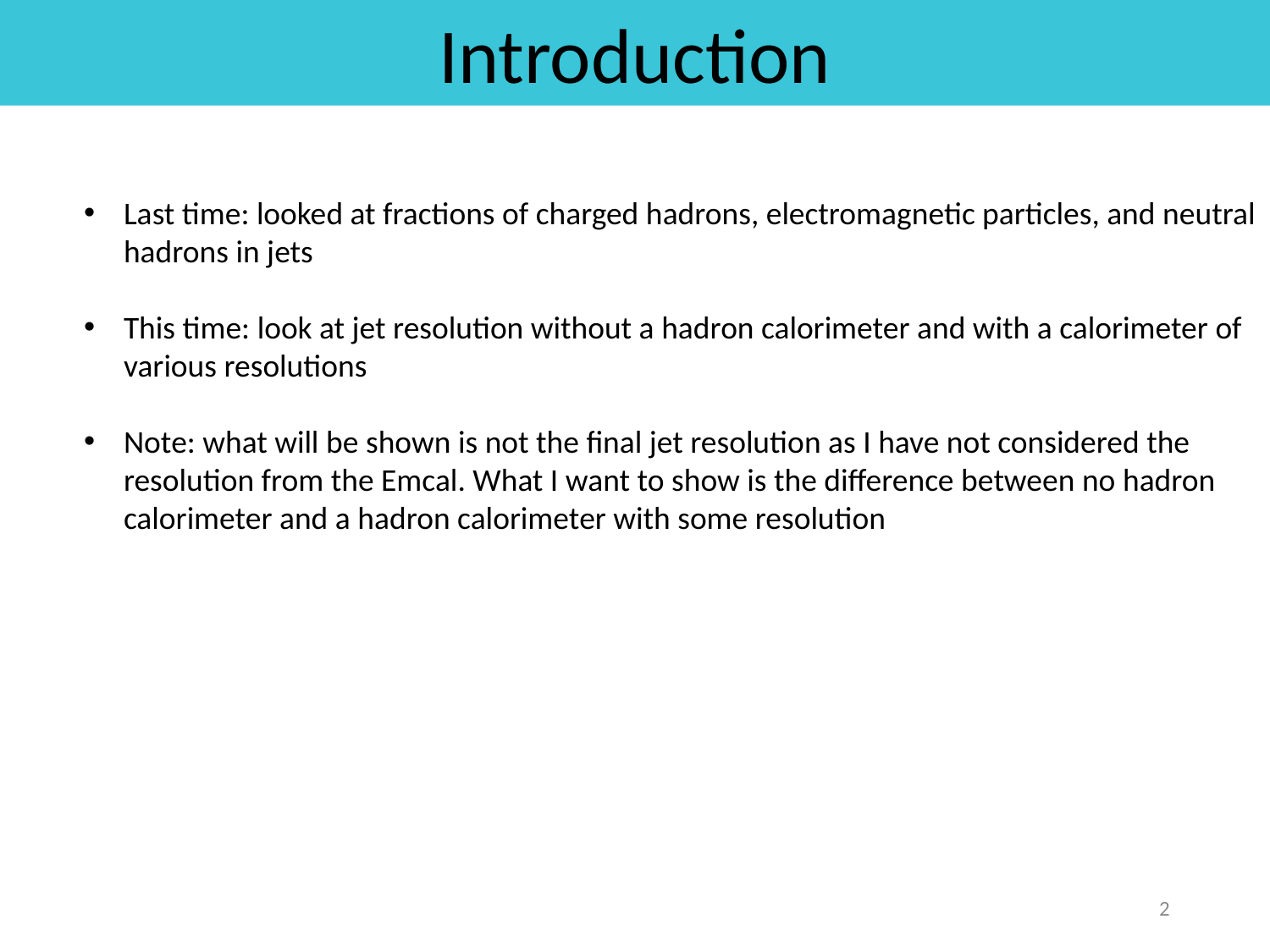

Introduction
Last time: looked at fractions of charged hadrons, electromagnetic particles, and neutral hadrons in jets

This time: look at jet resolution without a hadron calorimeter and with a calorimeter of various resolutions

Note: what will be shown is not the final jet resolution as I have not considered the resolution from the Emcal. What I want to show is the difference between no hadron calorimeter and a hadron calorimeter with some resolution
2